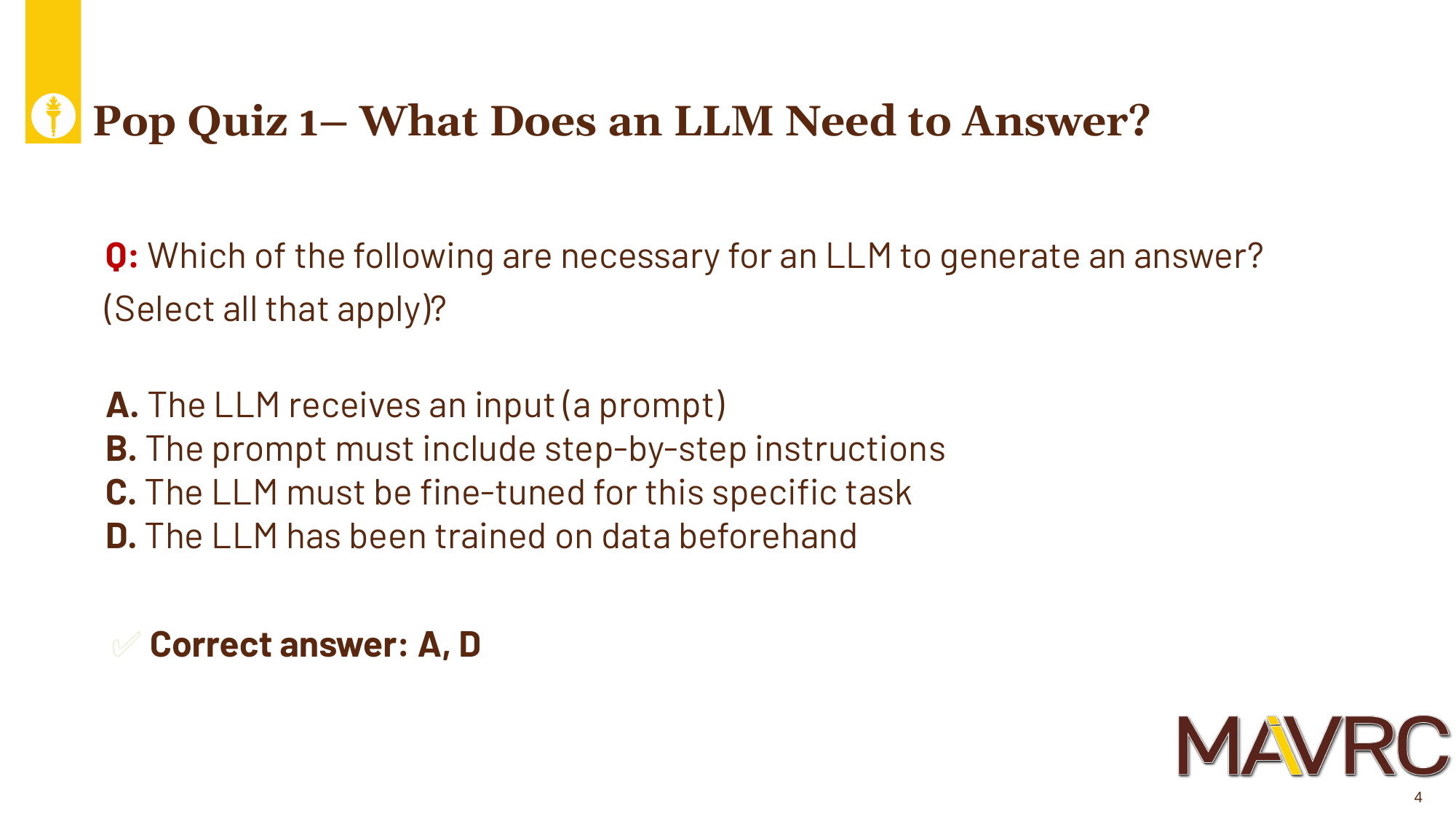

# Pop Quiz 1– What Does an LLM Need to Answer?
Q: Which of the following are necessary for an LLM to generate an answer?
(Select all that apply)?
A. The LLM receives an input (a prompt)
B. The prompt must include step-by-step instructions
C. The LLM must be fine-tuned for this specific task
D. The LLM has been trained on data beforehand
✅ Correct answer: A, D
4